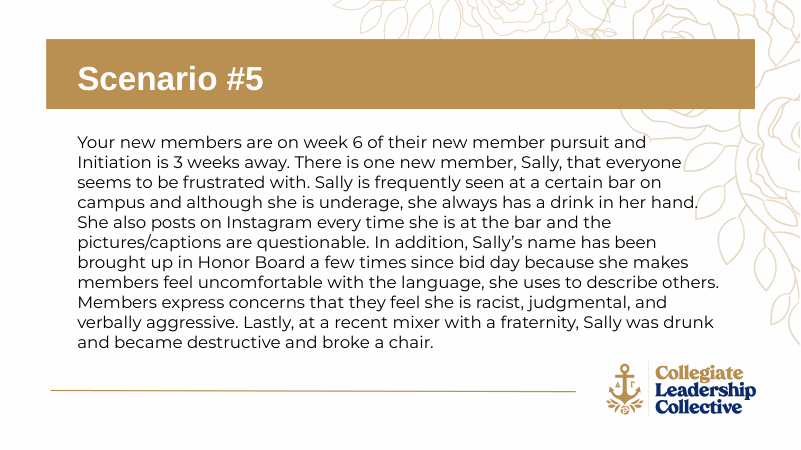

Scenario #5
Your new members are on week 6 of their new member pursuit and Initiation is 3 weeks away. There is one new member, Sally, that everyone seems to be frustrated with. Sally is frequently seen at a certain bar on campus and although she is underage, she always has a drink in her hand. She also posts on Instagram every time she is at the bar and the pictures/captions are questionable. In addition, Sally’s name has been brought up in Honor Board a few times since bid day because she makes members feel uncomfortable with the language, she uses to describe others. Members express concerns that they feel she is racist, judgmental, and verbally aggressive. Lastly, at a recent mixer with a fraternity, Sally was drunk and became destructive and broke a chair.